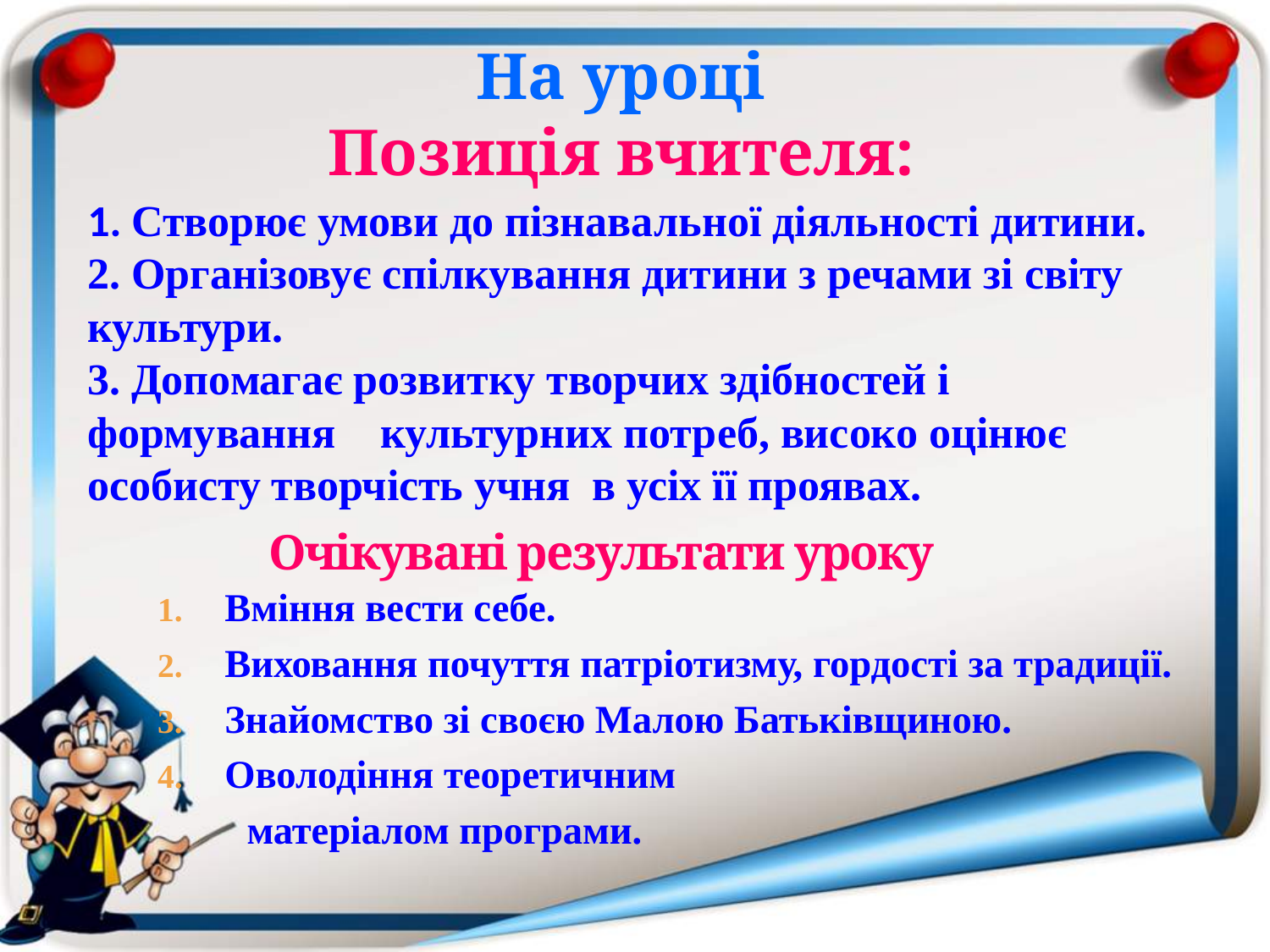

На уроці
Позиція вчителя:
1. Створює умови до пізнавальної діяльності дитини.
2. Організовує спілкування дитини з речами зі світу культури.
3. Допомагає розвитку творчих здібностей і формування    культурних потреб, високо оцінює особисту творчість учня  в усіх її проявах.
# Очікувані результати уроку
Вміння вести себе.
Виховання почуття патріотизму, гордості за традиції.
Знайомство зі своєю Малою Батьківщиною.
Оволодіння теоретичним
         матеріалом програми.